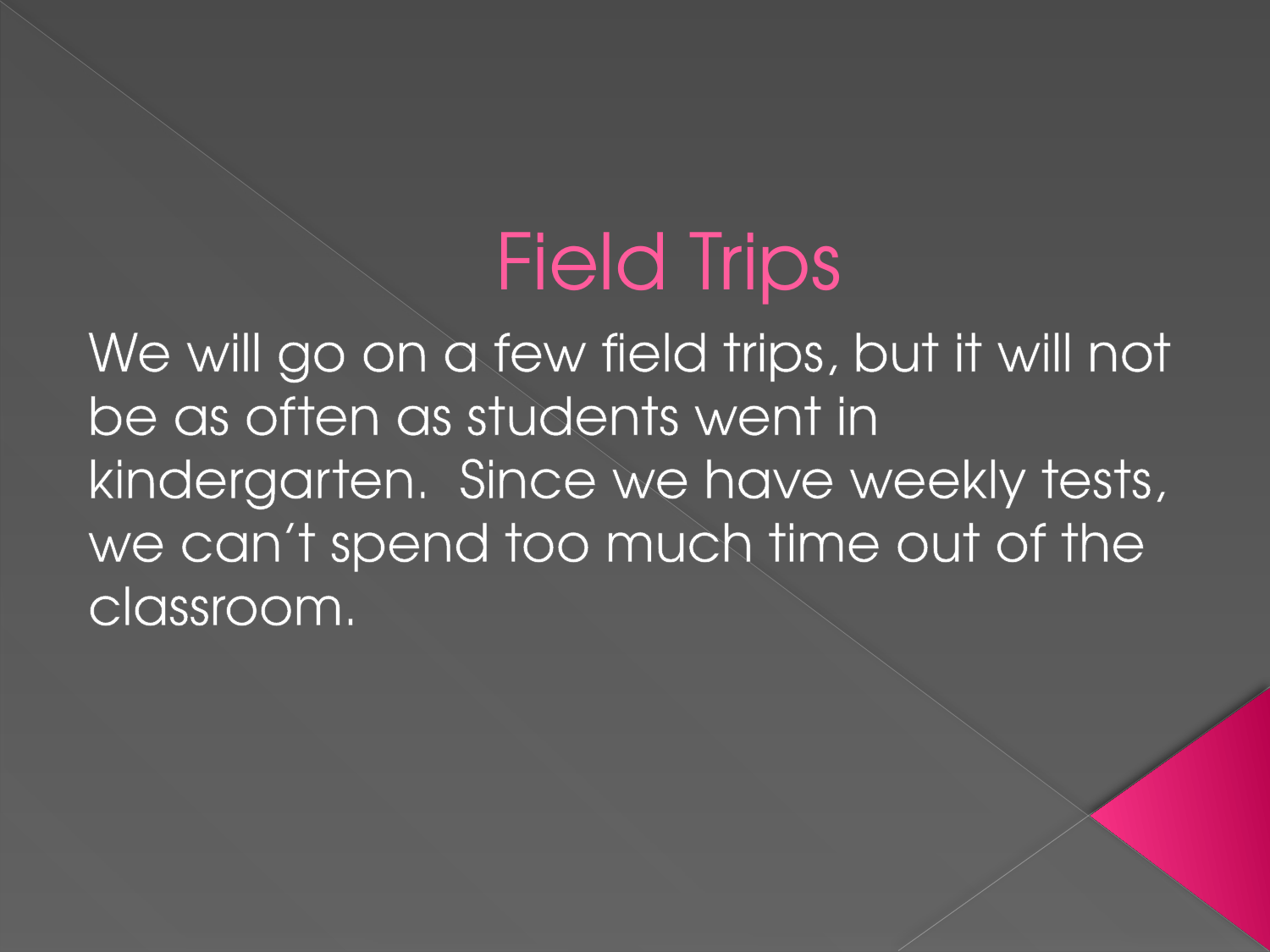

# Field Trips
We will go on a few field trips, but it will not be as often as students went in kindergarten.  Since we have weekly tests, we can’t spend too much time out of the classroom.